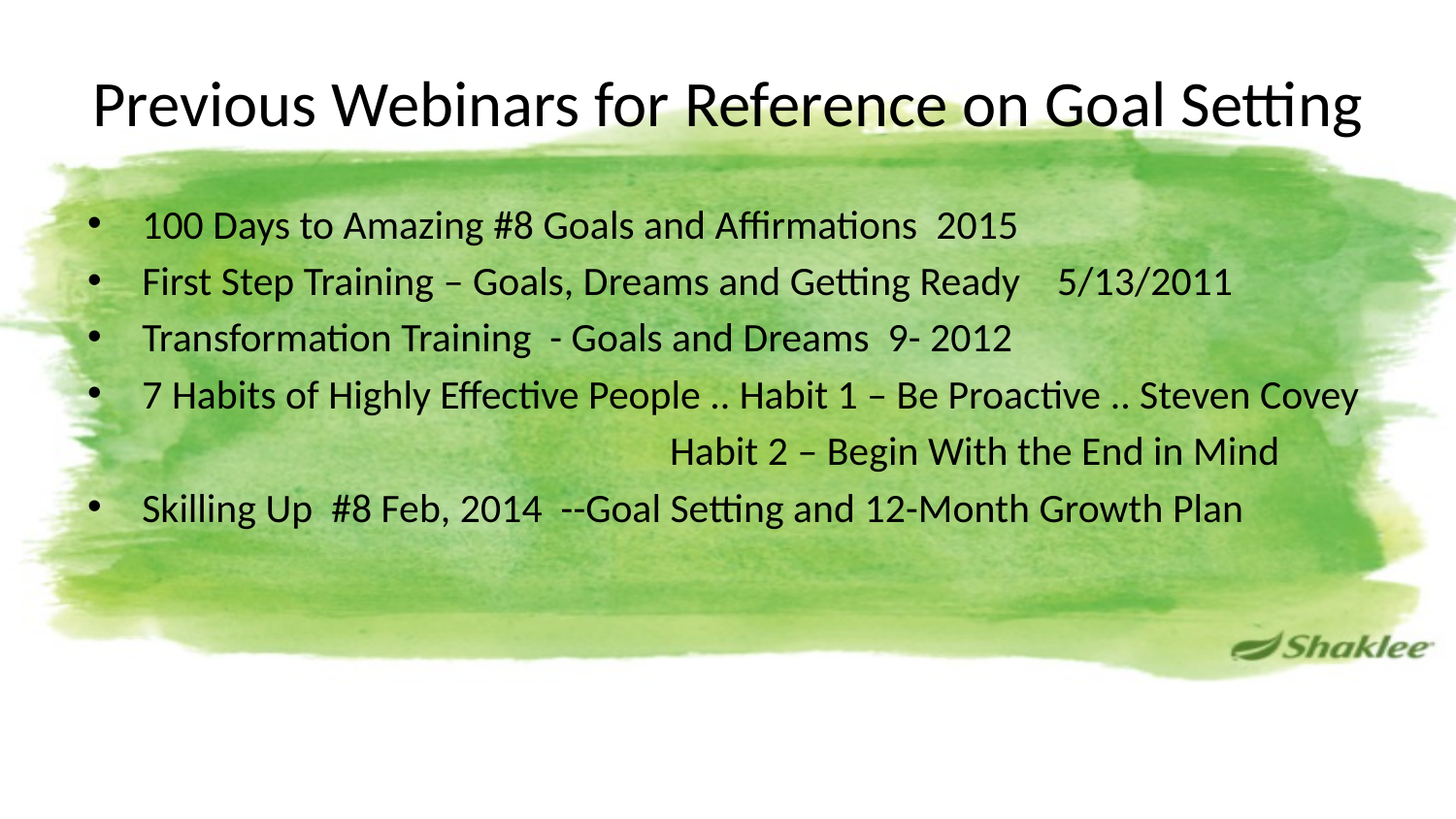

# Previous Webinars for Reference on Goal Setting
100 Days to Amazing #8 Goals and Affirmations  2015
First Step Training – Goals, Dreams and Getting Ready    5/13/2011
Transformation Training  - Goals and Dreams  9- 2012
7 Habits of Highly Effective People .. Habit 1 – Be Proactive .. Steven Covey
				Habit 2 – Begin With the End in Mind
Skilling Up  #8 Feb, 2014  --Goal Setting and 12-Month Growth Plan